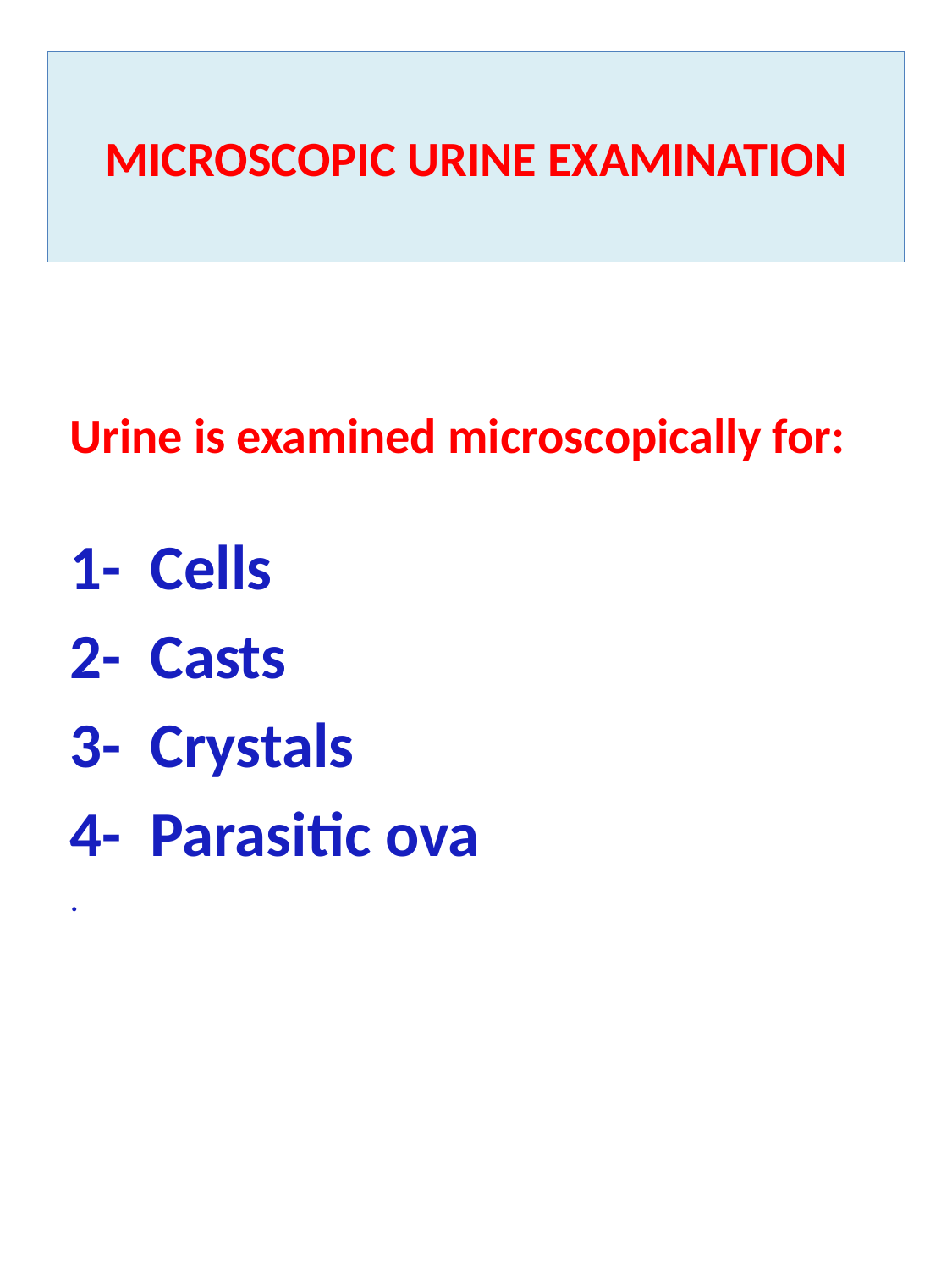

Urine is examined microscopically for:

1-  Cells
2-  Casts
3-  Crystals
4-  Parasitic ova
.

MICROSCOPIC URINE EXAMINATION